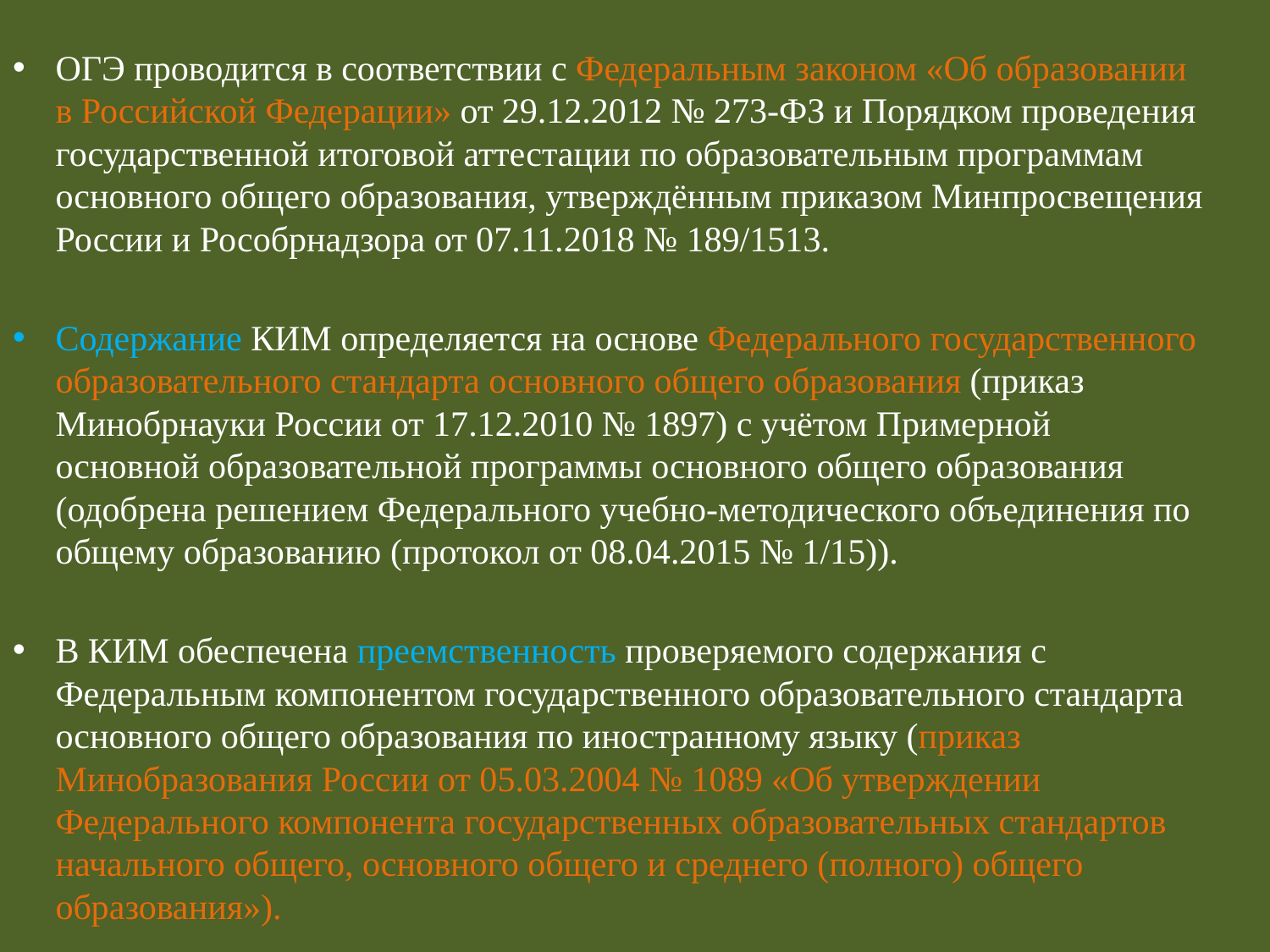

ОГЭ проводится в соответствии с Федеральным законом «Об образовании в Российской Федерации» от 29.12.2012 № 273-ФЗ и Порядком проведения государственной итоговой аттестации по образовательным программам основного общего образования, утверждённым приказом Минпросвещения России и Рособрнадзора от 07.11.2018 № 189/1513.

Содержание КИМ определяется на основе Федерального государственного образовательного стандарта основного общего образования (приказ Минобрнауки России от 17.12.2010 № 1897) с учётом Примерной основной образовательной программы основного общего образования (одобрена решением Федерального учебно-методического объединения по общему образованию (протокол от 08.04.2015 № 1/15)).

В КИМ обеспечена преемственность проверяемого содержания с Федеральным компонентом государственного образовательного стандарта основного общего образования по иностранному языку (приказ Минобразования России от 05.03.2004 № 1089 «Об утверждении Федерального компонента государственных образовательных стандартов начального общего, основного общего и среднего (полного) общего образования»).